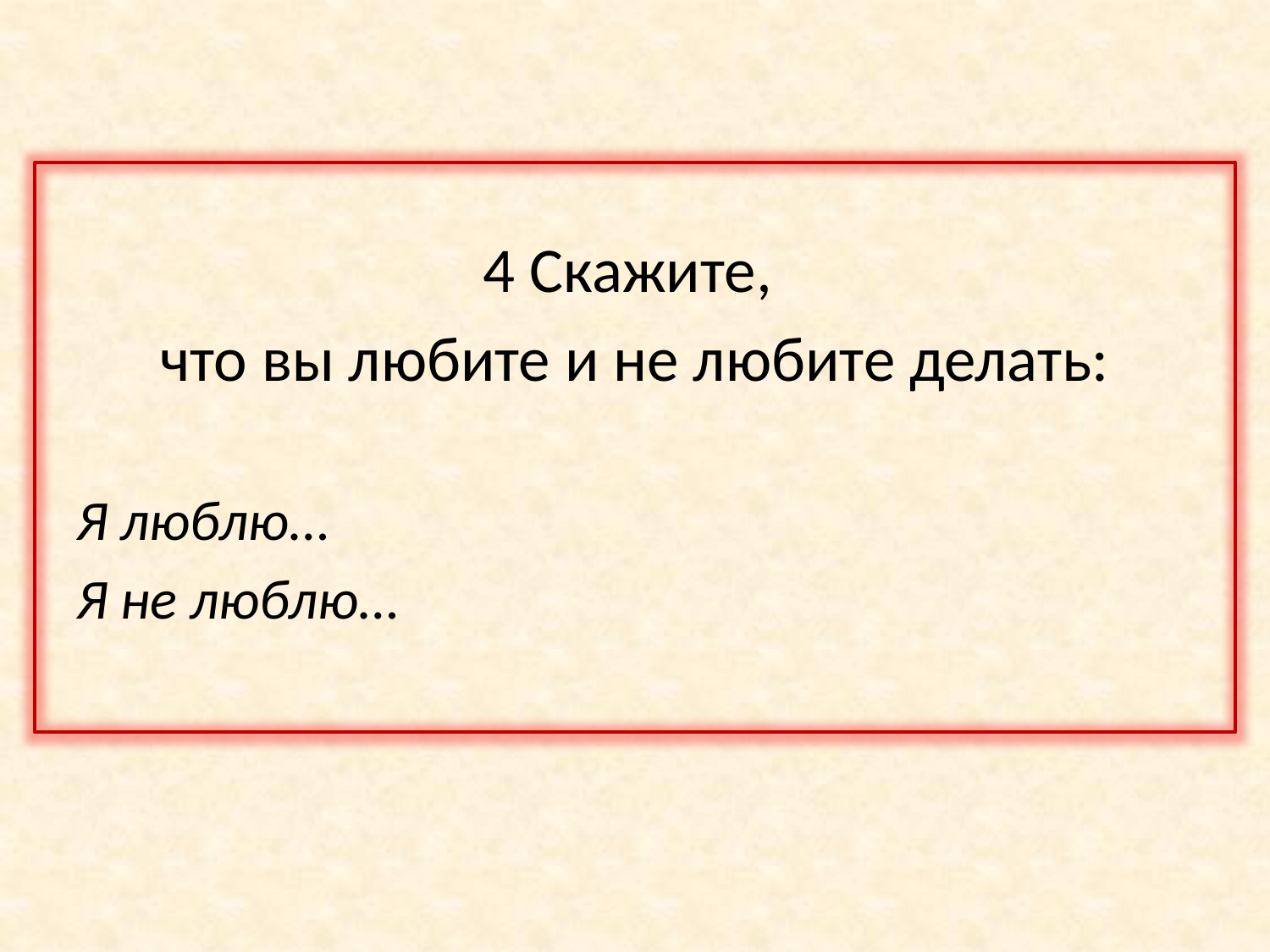

4 Скажите,
что вы любите и не любите делать:

Я люблю...
Я не люблю...